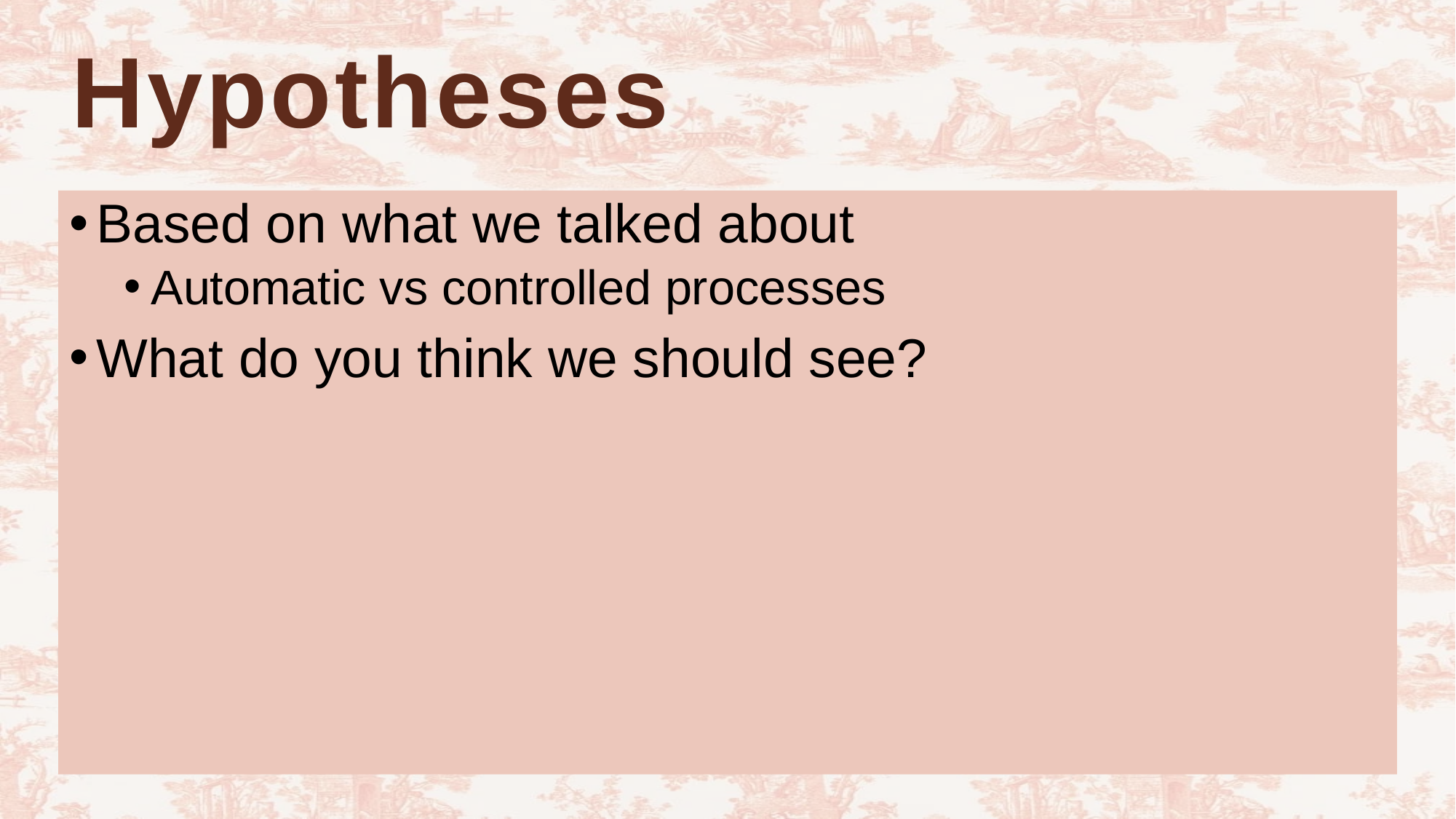

# Hypotheses
Based on what we talked about
Automatic vs controlled processes
What do you think we should see?